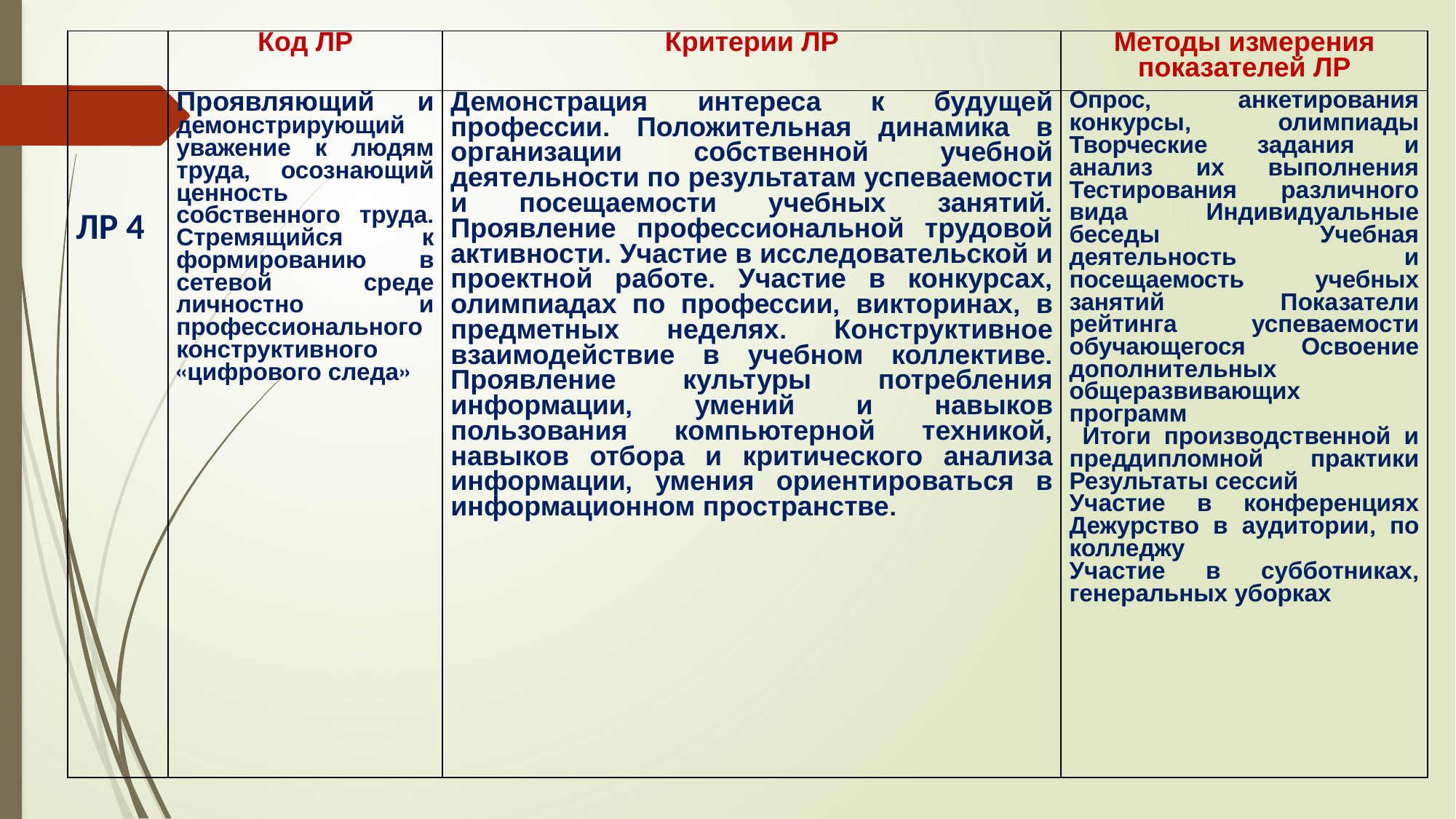

|  | Код ЛР | Критерии ЛР | Методы измерения показателей ЛР |
| --- | --- | --- | --- |
| ЛР 4 | Проявляющий и демонстрирующий уважение к людям труда, осознающий ценность собственного труда. Стремящийся к формированию в сетевой среде личностно и профессионального конструктивного «цифрового следа» | Демонстрация интереса к будущей профессии. Положительная динамика в организации собственной учебной деятельности по результатам успеваемости и посещаемости учебных занятий. Проявление профессиональной трудовой активности. Участие в исследовательской и проектной работе. Участие в конкурсах, олимпиадах по профессии, викторинах, в предметных неделях. Конструктивное взаимодействие в учебном коллективе. Проявление культуры потребления информации, умений и навыков пользования компьютерной техникой, навыков отбора и критического анализа информации, умения ориентироваться в информационном пространстве. | Опрос, анкетирования конкурсы, олимпиады Творческие задания и анализ их выполнения Тестирования различного вида Индивидуальные беседы Учебная деятельность и посещаемость учебных занятий Показатели рейтинга успеваемости обучающегося Освоение дополнительных общеразвивающих программ Итоги производственной и преддипломной практики Результаты сессий Участие в конференциях Дежурство в аудитории, по колледжу Участие в субботниках, генеральных уборках |